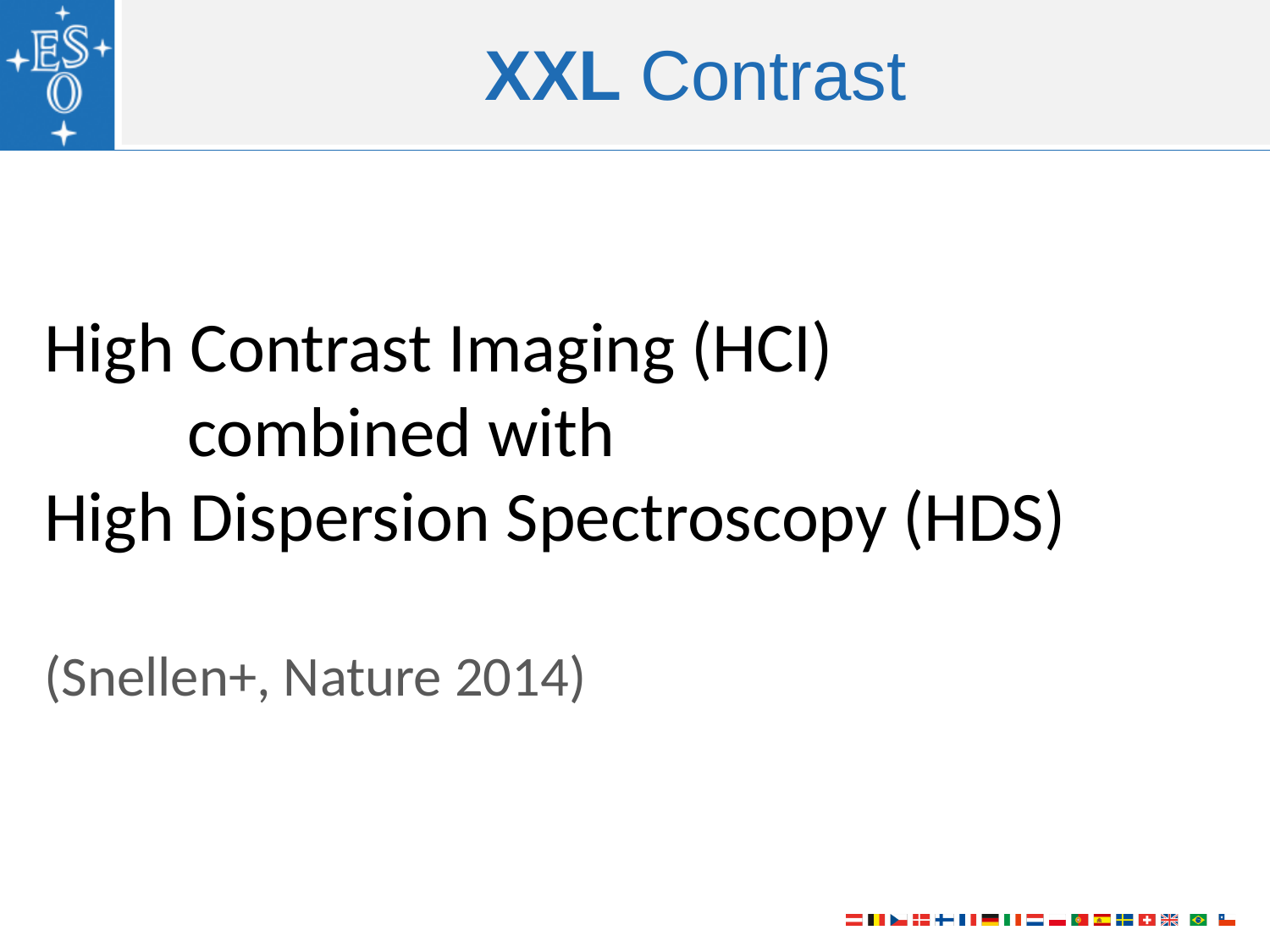

# XXL Contrast
High Contrast Imaging (HCI)
	 combined with
High Dispersion Spectroscopy (HDS)

(Snellen+, Nature 2014)